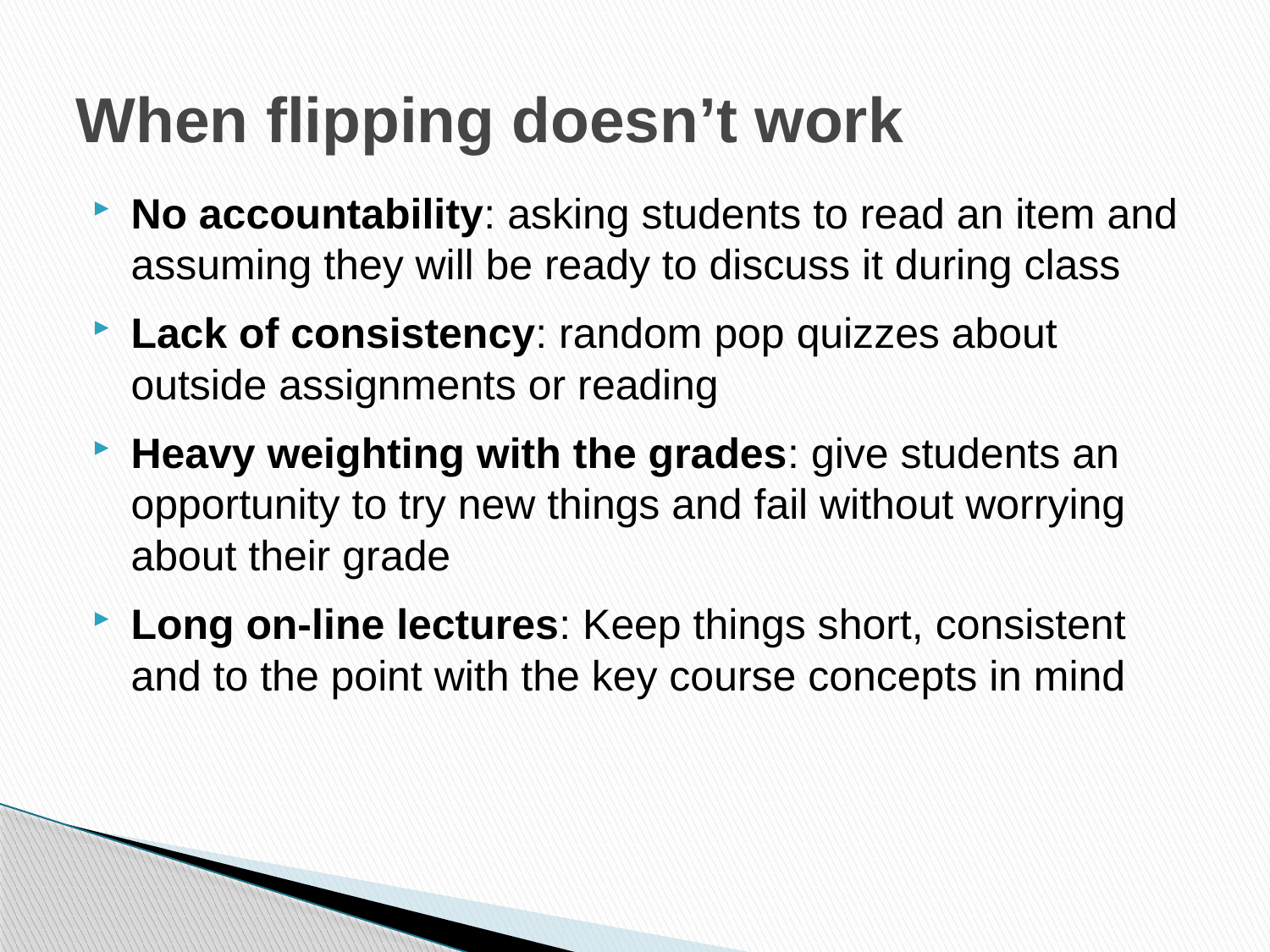

# When flipping doesn’t work
No accountability: asking students to read an item and assuming they will be ready to discuss it during class
Lack of consistency: random pop quizzes about outside assignments or reading
Heavy weighting with the grades: give students an opportunity to try new things and fail without worrying about their grade
Long on-line lectures: Keep things short, consistent and to the point with the key course concepts in mind